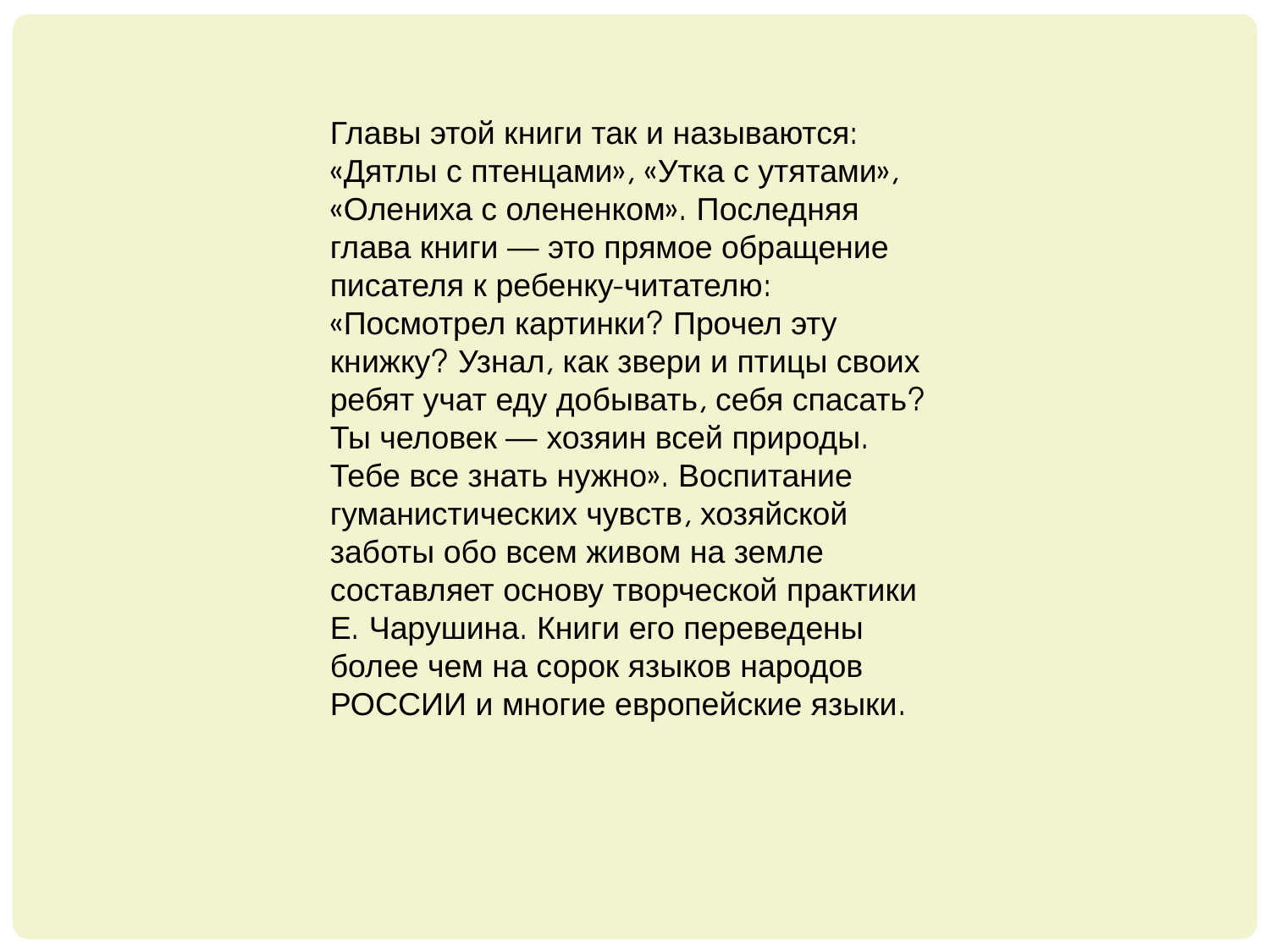

Главы этой книги так и называются: «Дятлы с птенцами», «Утка с утятами», «Олениха с олененком». Последняя глава книги — это прямое обращение писателя к ребенку-читателю: «Посмотрел картинки? Прочел эту книжку? Узнал, как звери и птицы своих ребят учат еду добывать, себя спасать? Ты человек — хозяин всей природы. Тебе все знать нужно». Воспитание гуманистических чувств, хозяйской заботы обо всем живом на земле составляет основу творческой практики Е. Чарушина. Книги его переведены более чем на сорок языков народов РОССИИ и многие европейские языки.